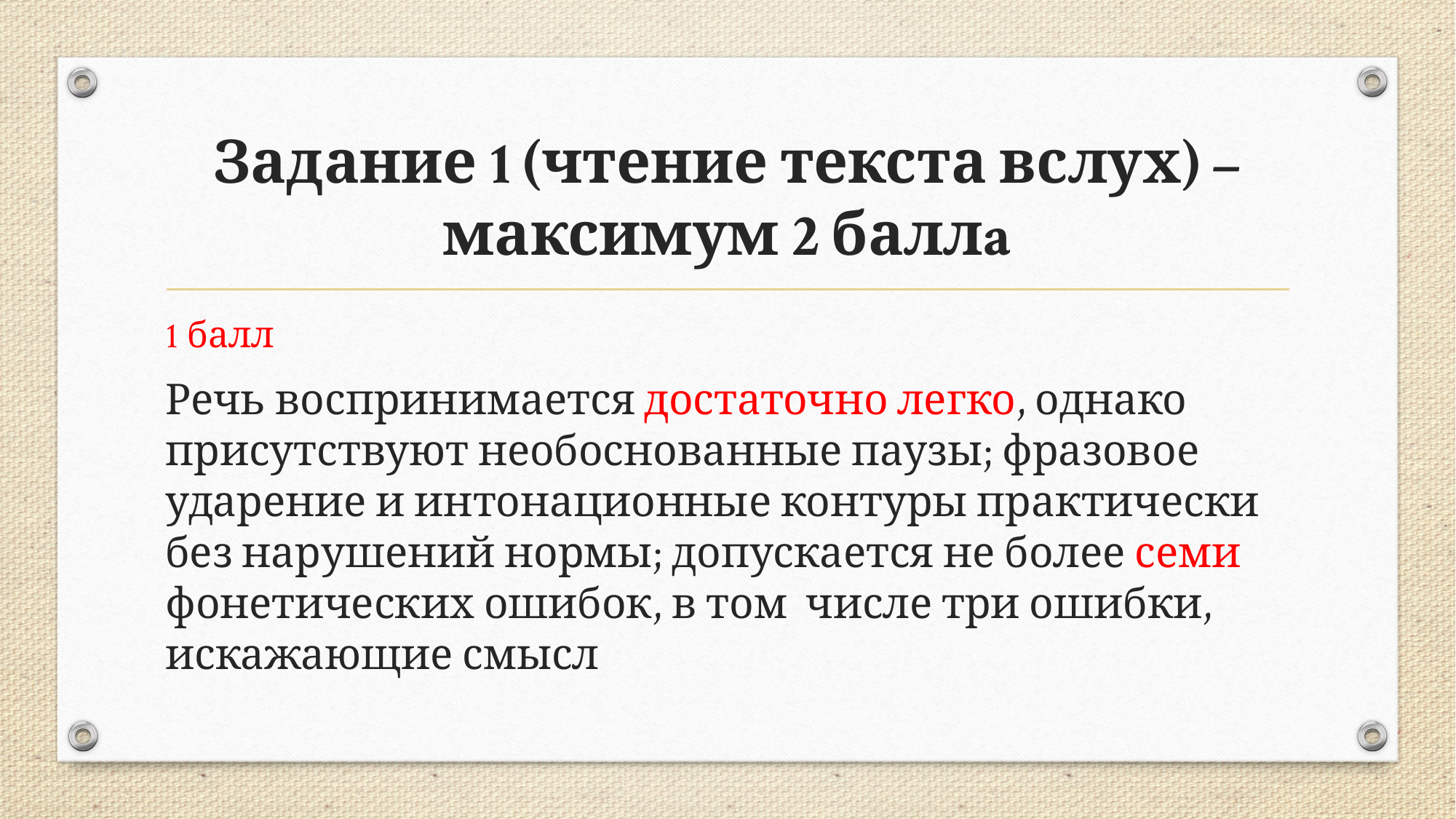

# Задание 1 (чтение текста вслух) – максимум 2 баллa
1 балл
Речь воспринимается достаточно легко, однако присутствуют необоснованные паузы; фразовое ударение и интонационные контуры практически без нарушений нормы; допускается не более семи фонетических ошибок, в том  числе три ошибки, искажающие смысл